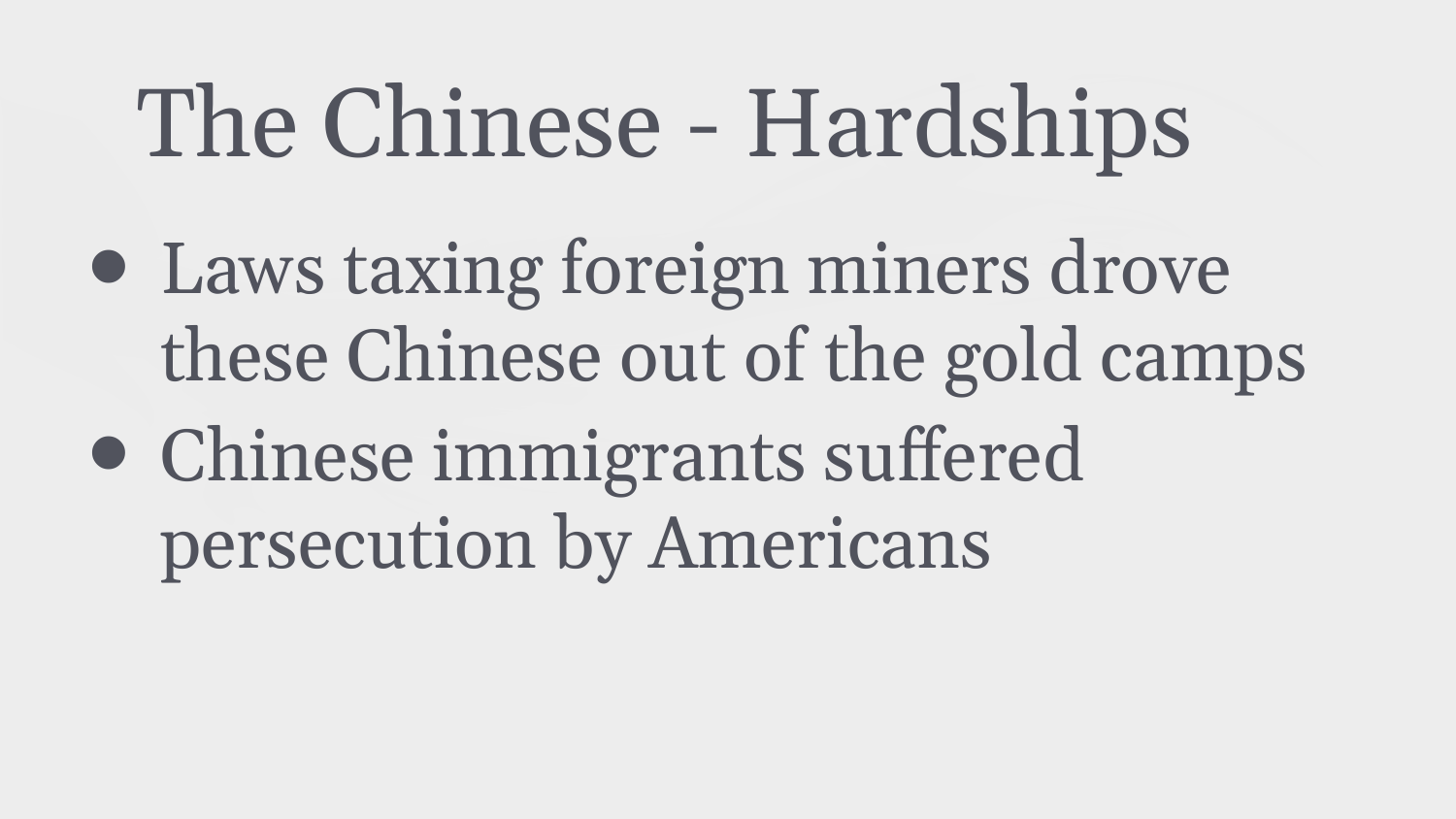

# The Chinese - Hardships
Laws taxing foreign miners drove these Chinese out of the gold camps
Chinese immigrants suffered persecution by Americans